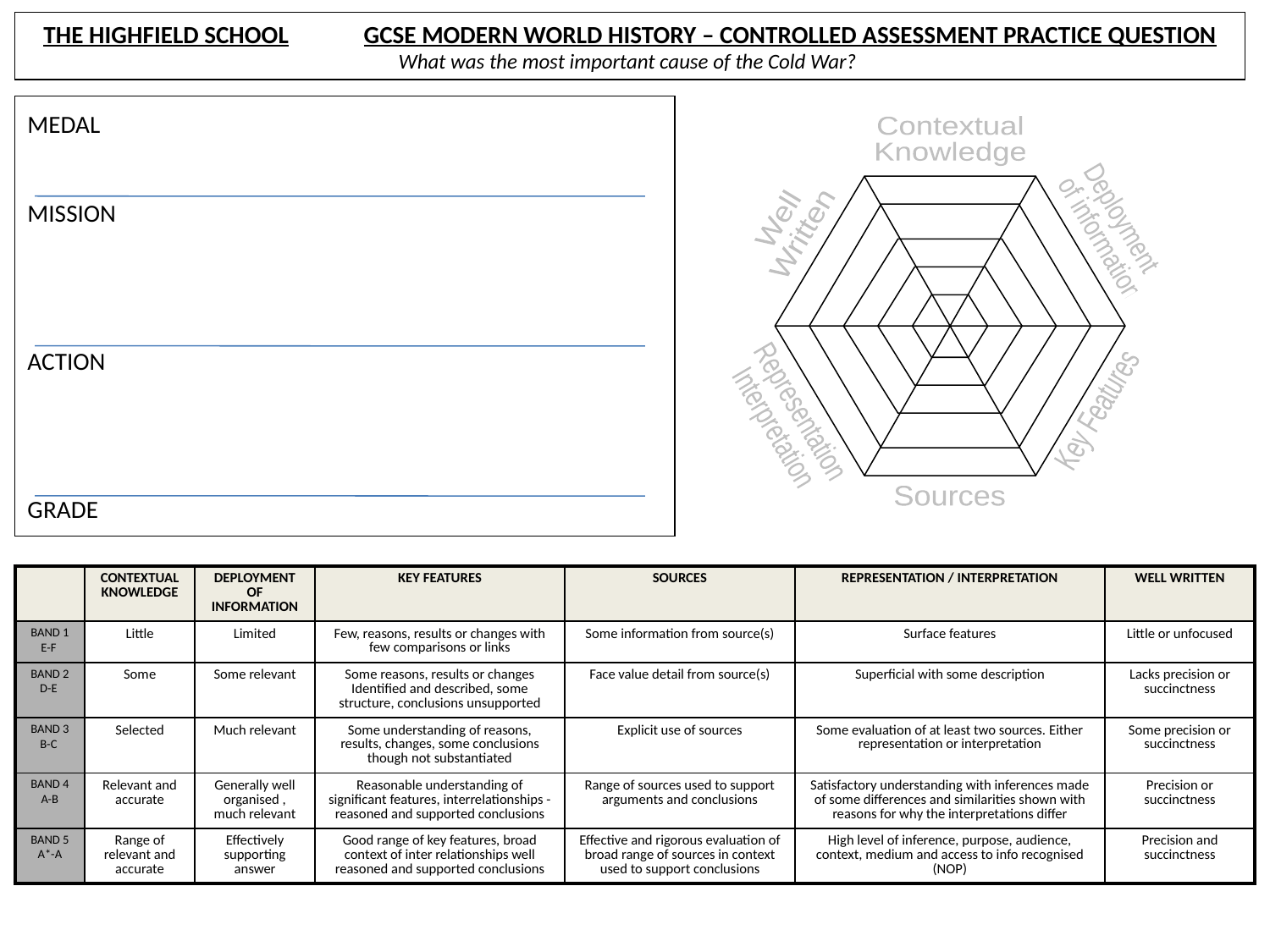

THE HIGHFIELD SCHOOL	            GCSE MODERN WORLD HISTORY – CONTROLLED ASSESSMENT PRACTICE QUESTION
What was the most important cause of the Cold War?
MEDAL

MISSION

ACTION

GRADE
Contextual
Knowledge

Deployment
 of information
Well
Written
Representation
Interpretation
Key Features
Sources
|  | CONTEXTUAL KNOWLEDGE | DEPLOYMENT OF INFORMATION | KEY FEATURES | SOURCES | REPRESENTATION / INTERPRETATION | WELL WRITTEN |
| --- | --- | --- | --- | --- | --- | --- |
| BAND 1 E-F | Little | Limited | Few, reasons, results or changes with few comparisons or links | Some information from source(s) | Surface features | Little or unfocused |
| BAND 2 D-E | Some | Some relevant | Some reasons, results or changes Identified and described, some structure, conclusions unsupported | Face value detail from source(s) | Superficial with some description | Lacks precision or succinctness |
| BAND 3 B-C | Selected | Much relevant | Some understanding of reasons, results, changes, some conclusions though not substantiated | Explicit use of sources | Some evaluation of at least two sources. Either representation or interpretation | Some precision or succinctness |
| BAND 4 A-B | Relevant and accurate | Generally well organised , much relevant | Reasonable understanding of significant features, interrelationships - reasoned and supported conclusions | Range of sources used to support arguments and conclusions | Satisfactory understanding with inferences made of some differences and similarities shown with reasons for why the interpretations differ | Precision or succinctness |
| BAND 5 A\*-A | Range of relevant and accurate | Effectively supporting answer | Good range of key features, broad context of inter relationships well reasoned and supported conclusions | Effective and rigorous evaluation of broad range of sources in context used to support conclusions | High level of inference, purpose, audience, context, medium and access to info recognised (NOP) | Precision and succinctness |